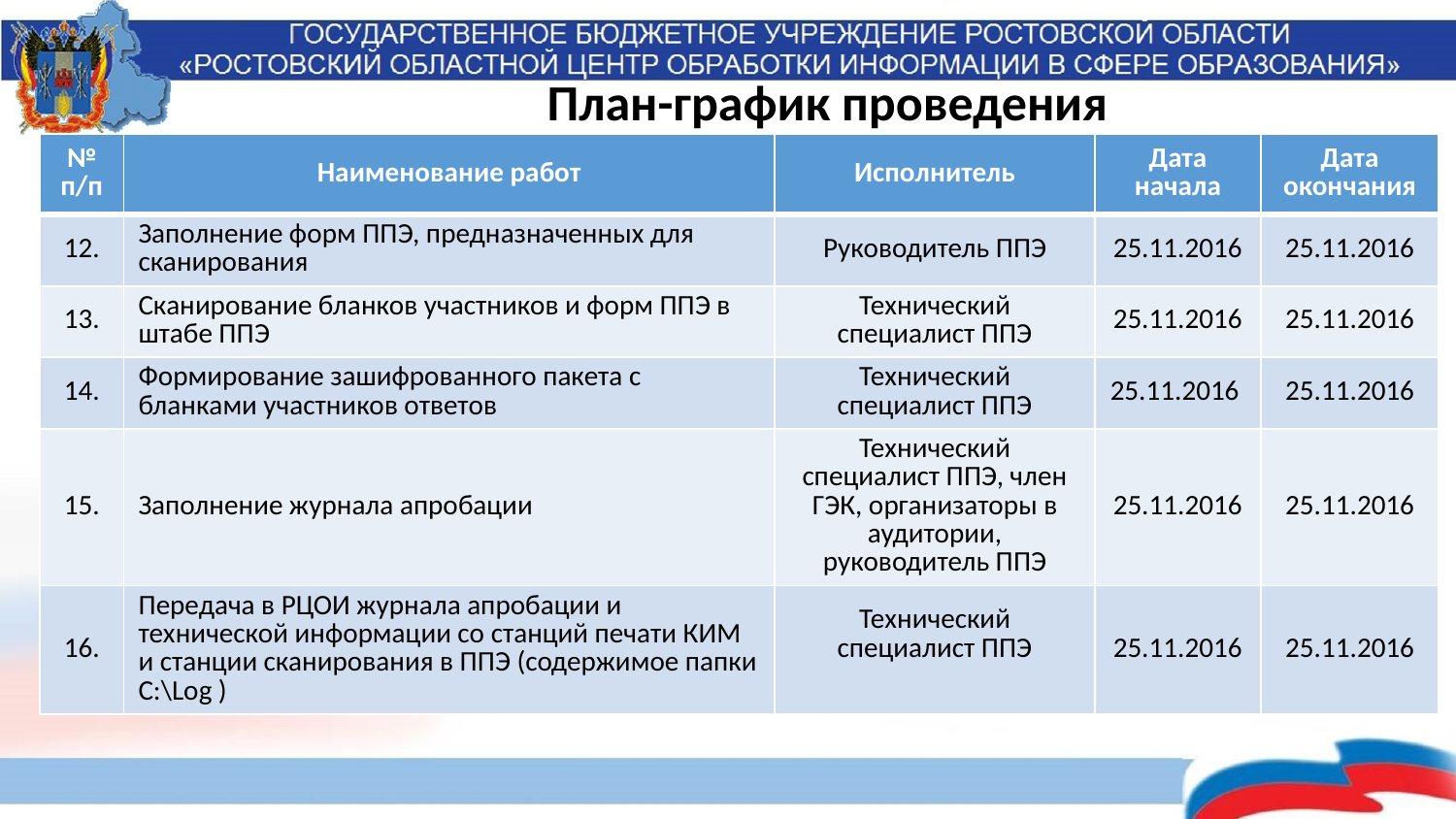

# План-график проведения
| № п/п | Наименование работ | Исполнитель | Дата начала | Дата окончания |
| --- | --- | --- | --- | --- |
| 12. | Заполнение форм ППЭ, предназначенных для сканирования | Руководитель ППЭ | 25.11.2016 | 25.11.2016 |
| 13. | Сканирование бланков участников и форм ППЭ в штабе ППЭ | Технический специалист ППЭ | 25.11.2016 | 25.11.2016 |
| 14. | Формирование зашифрованного пакета с бланками участников ответов | Технический специалист ППЭ | 25.11.2016 | 25.11.2016 |
| 15. | Заполнение журнала апробации | Технический специалист ППЭ, член ГЭК, организаторы в аудитории, руководитель ППЭ | 25.11.2016 | 25.11.2016 |
| 16. | Передача в РЦОИ журнала апробации и технической информации со станций печати КИМ и станции сканирования в ППЭ (содержимое папки C:\Log ) | Технический специалист ППЭ | 25.11.2016 | 25.11.2016 |